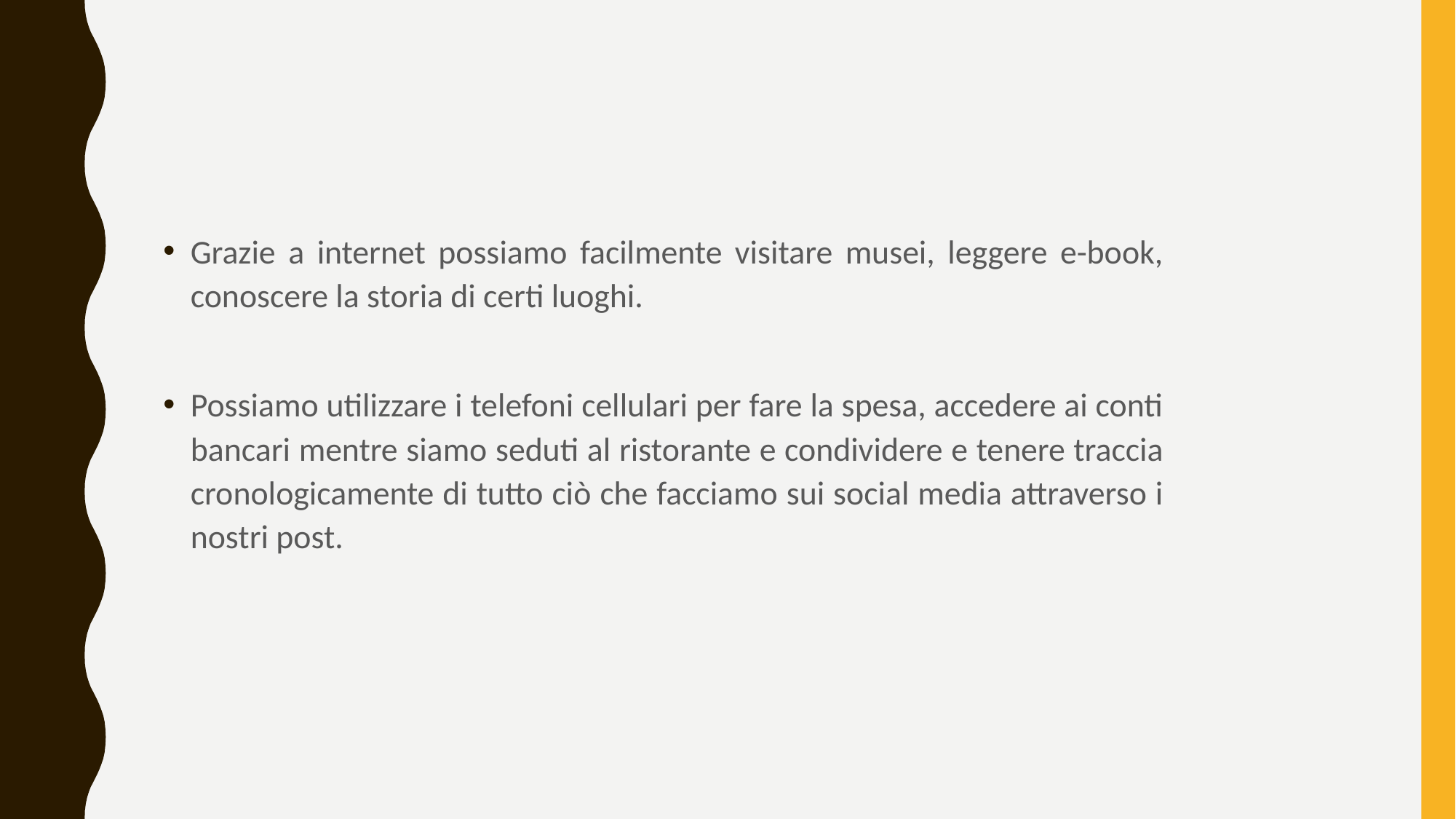

Grazie a internet possiamo facilmente visitare musei, leggere e-book, conoscere la storia di certi luoghi.

Possiamo utilizzare i telefoni cellulari per fare la spesa, accedere ai conti bancari mentre siamo seduti al ristorante e condividere e tenere traccia cronologicamente di tutto ciò che facciamo sui social media attraverso i nostri post.